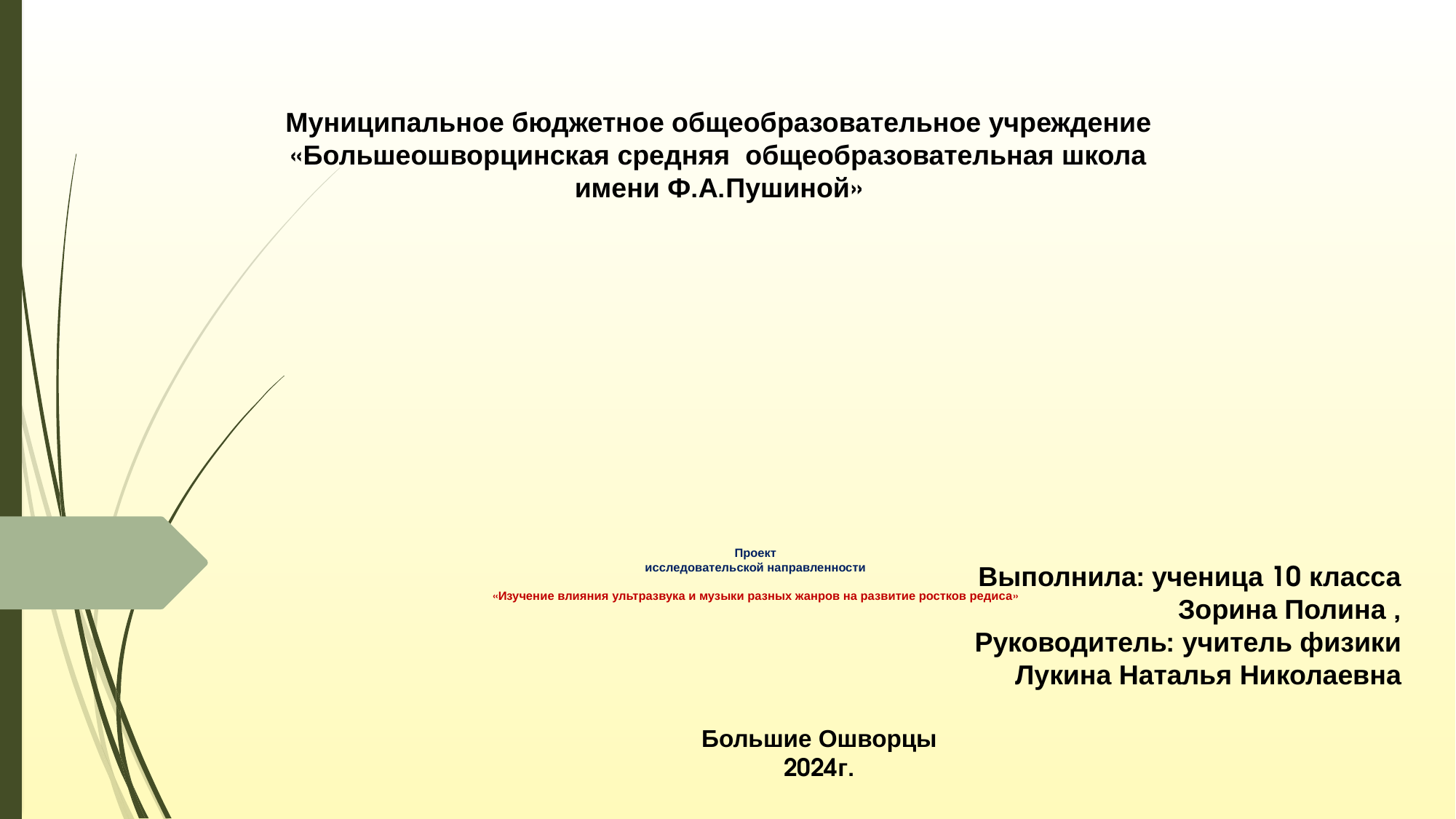

Муниципальное бюджетное общеобразовательное учреждение «Большеошворцинская средняя  общеобразовательная школа
имени Ф.А.Пушиной»
# Проект исследовательской направленности «Изучение влияния ультразвука и музыки разных жанров на развитие ростков редиса»

Выполнила: ученица 10 класса
Зорина Полина ,
Руководитель: учитель физики
Лукина Наталья Николаевна

Большие Ошворцы
2024г.